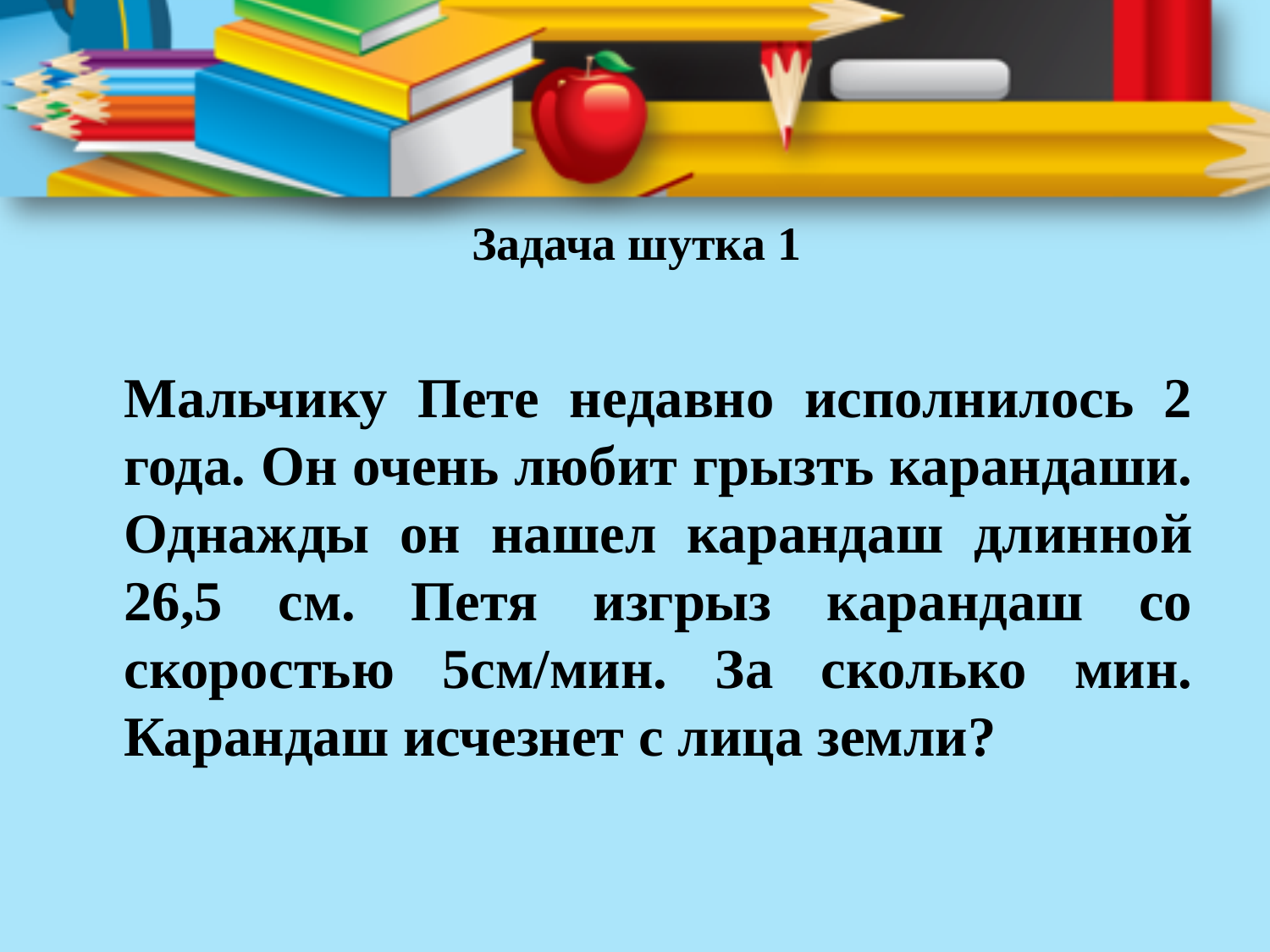

# Задача шутка 1

	Мальчику Пете недавно исполнилось 2 года. Он очень любит грызть карандаши. Однажды он нашел карандаш длинной 26,5 см. Петя изгрыз карандаш со скоростью 5см/мин. За сколько мин. Карандаш исчезнет с лица земли?